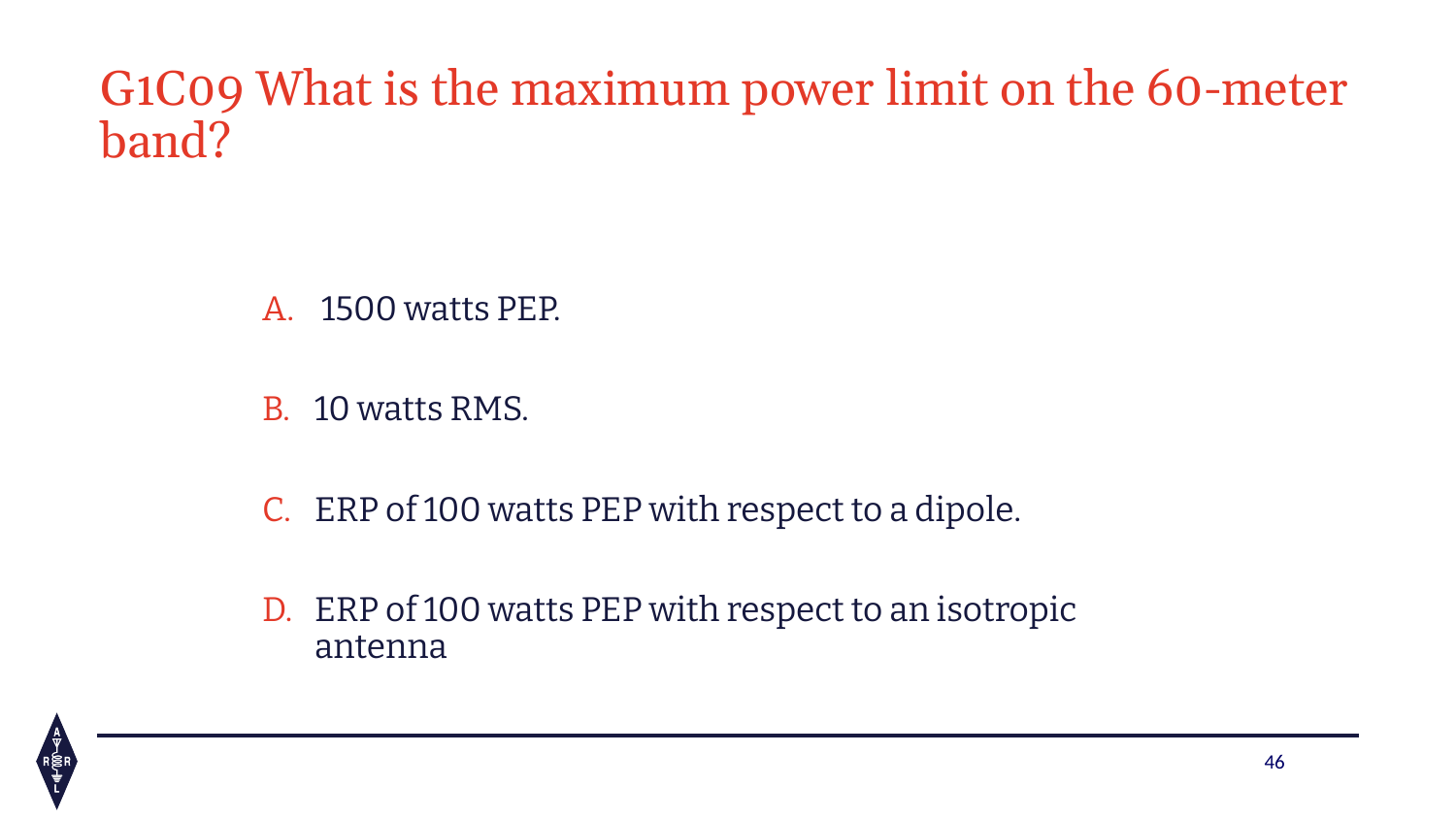

# G1C09 What is the maximum power limit on the 60-meter band?

 1500 watts PEP.

10 watts RMS.

ERP of 100 watts PEP with respect to a dipole.

ERP of 100 watts PEP with respect to an isotropic antenna

46